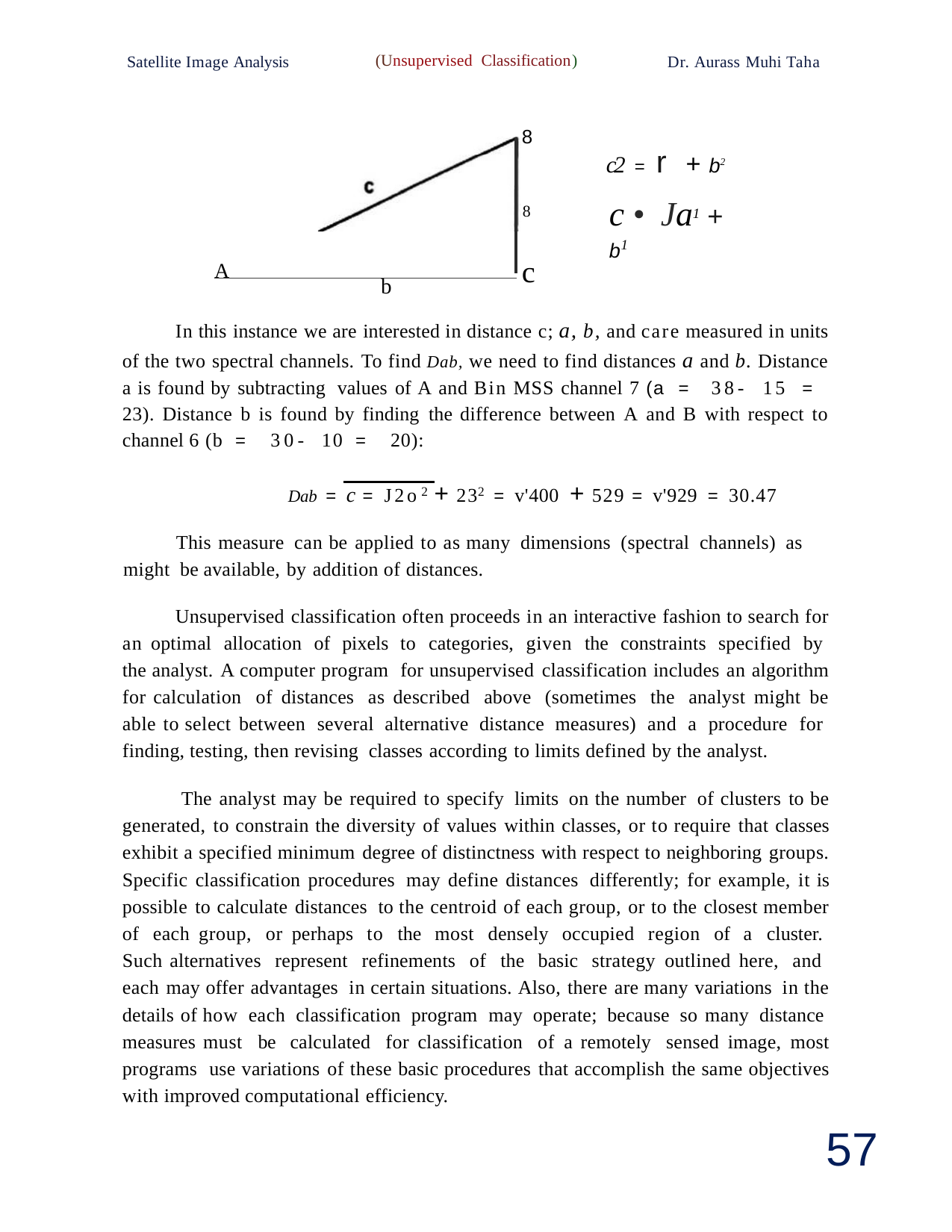

(Unsupervised  Classification)
Satellite Image Analysis
Dr. Aurass Muhi Taha
8

c2  = r + b2

c • Ja1  + b1
8
c
A
b

In this instance we are interested in distance c; a, b, and care measured in units of the two spectral channels. To find Dab, we need to find distances a and b. Distance a is found by subtracting  values of A and Bin MSS channel 7 (a  =  38-  15  =  23). Distance b is found by finding the difference between A and B with respect to channel 6 (b  =  30-  10  =  20):

Dab  = c = J2o2  + 232  = v'400  + 529 = v'929  = 30.47

This measure  can be applied to as many  dimensions  (spectral  channels)  as might  be available, by addition of distances.

Unsupervised classification often proceeds in an interactive fashion to search for an optimal  allocation  of  pixels  to  categories,  given  the  constraints  specified  by  the analyst. A computer program  for unsupervised classification includes an algorithm for calculation  of distances  as described  above  (sometimes  the  analyst might be able to select between  several  alternative  distance  measures)  and  a  procedure  for  finding, testing, then revising  classes according to limits defined by the analyst.

The analyst may be required to specify  limits  on the number  of clusters to be generated, to constrain the diversity of values within classes, or to require that classes exhibit a specified minimum degree of distinctness with respect to neighboring groups. Specific classification procedures  may define distances  differently; for example, it is possible to calculate distances  to the centroid of each group, or to the closest member of  each group,  or perhaps  to  the  most  densely  occupied  region  of  a  cluster.  Such alternatives  represent  refinements  of  the  basic  strategy outlined here,  and  each may offer advantages  in certain situations. Also, there are many variations  in the details of how  each  classification  program  may  operate;  because  so many  distance  measures must  be  calculated  for classification  of a remotely  sensed image, most programs  use variations of these basic procedures that accomplish the same objectives with improved computational efficiency.

57